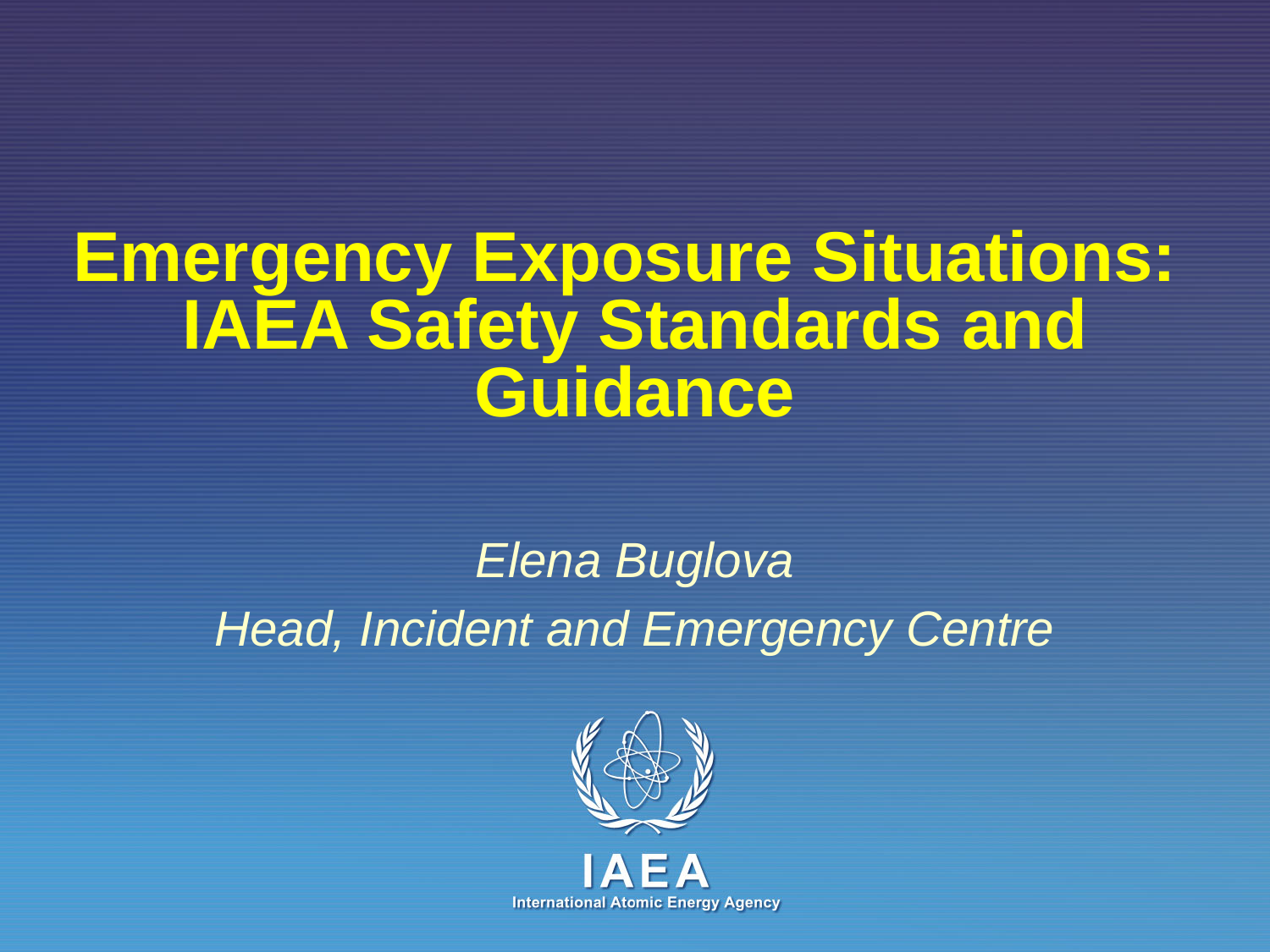

Emergency Exposure Situations:  IAEA Safety Standards and Guidance
Elena Buglova
Head, Incident and Emergency Centre